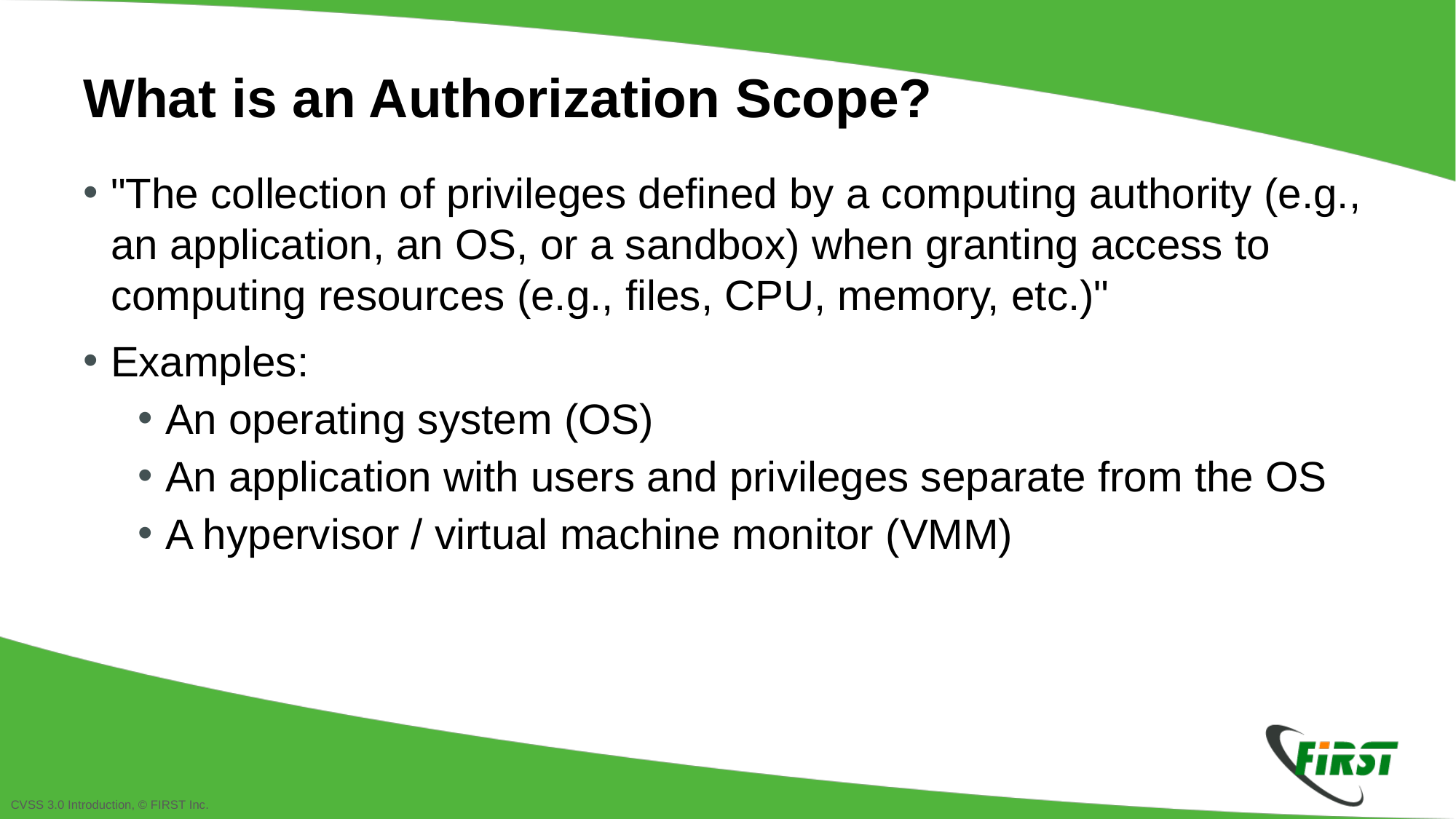

What is an Authorization Scope?
"The collection of privileges defined by a computing authority (e.g., an application, an OS, or a sandbox) when granting access to computing resources (e.g., files, CPU, memory, etc.)"
Examples:
An operating system (OS)
An application with users and privileges separate from the OS
A hypervisor / virtual machine monitor (VMM)